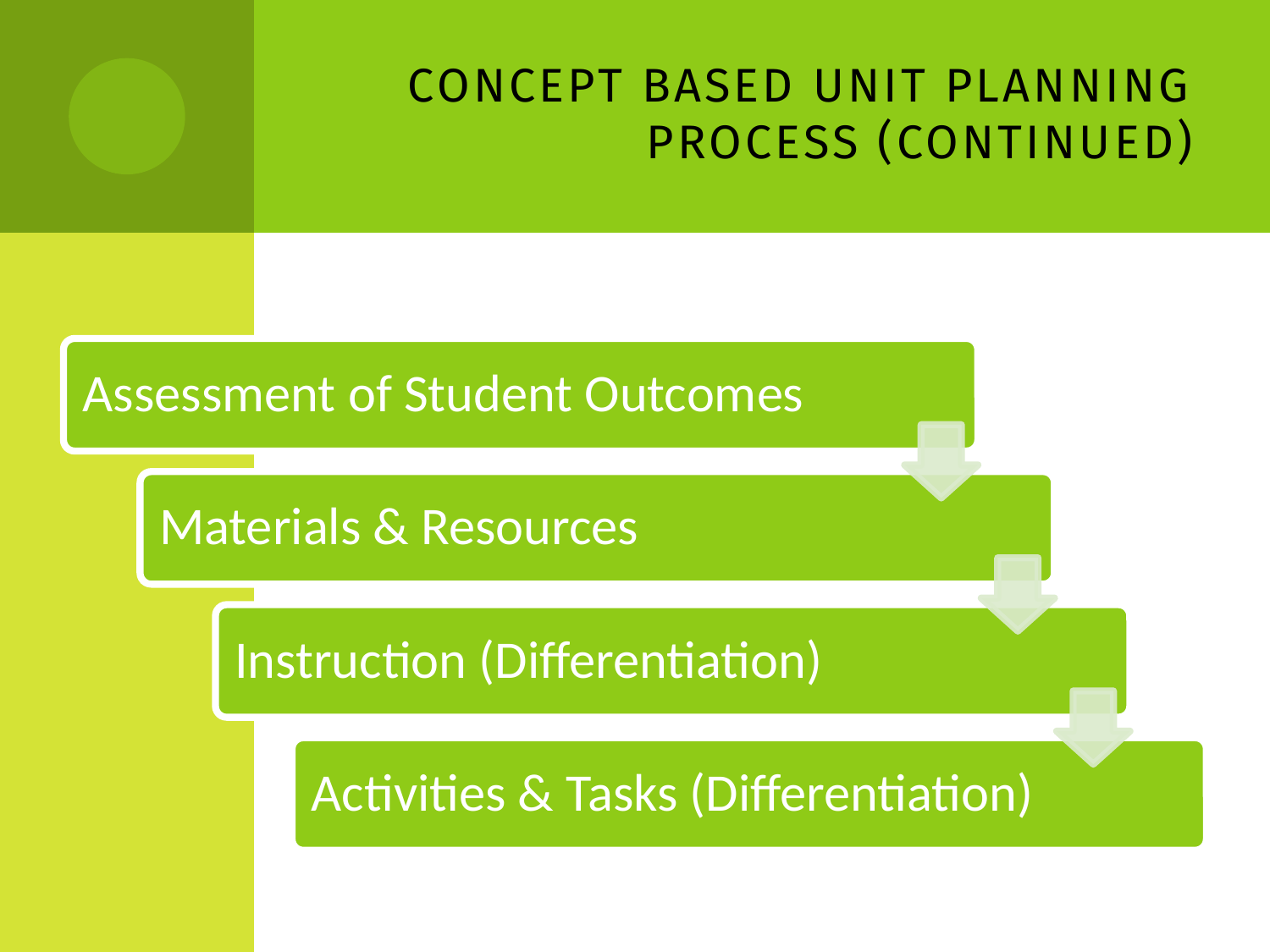

# Concept Based Unit Planning Process (continued)
Assessment of Student Outcomes
Materials & Resources
Instruction (Differentiation)
Activities & Tasks (Differentiation)